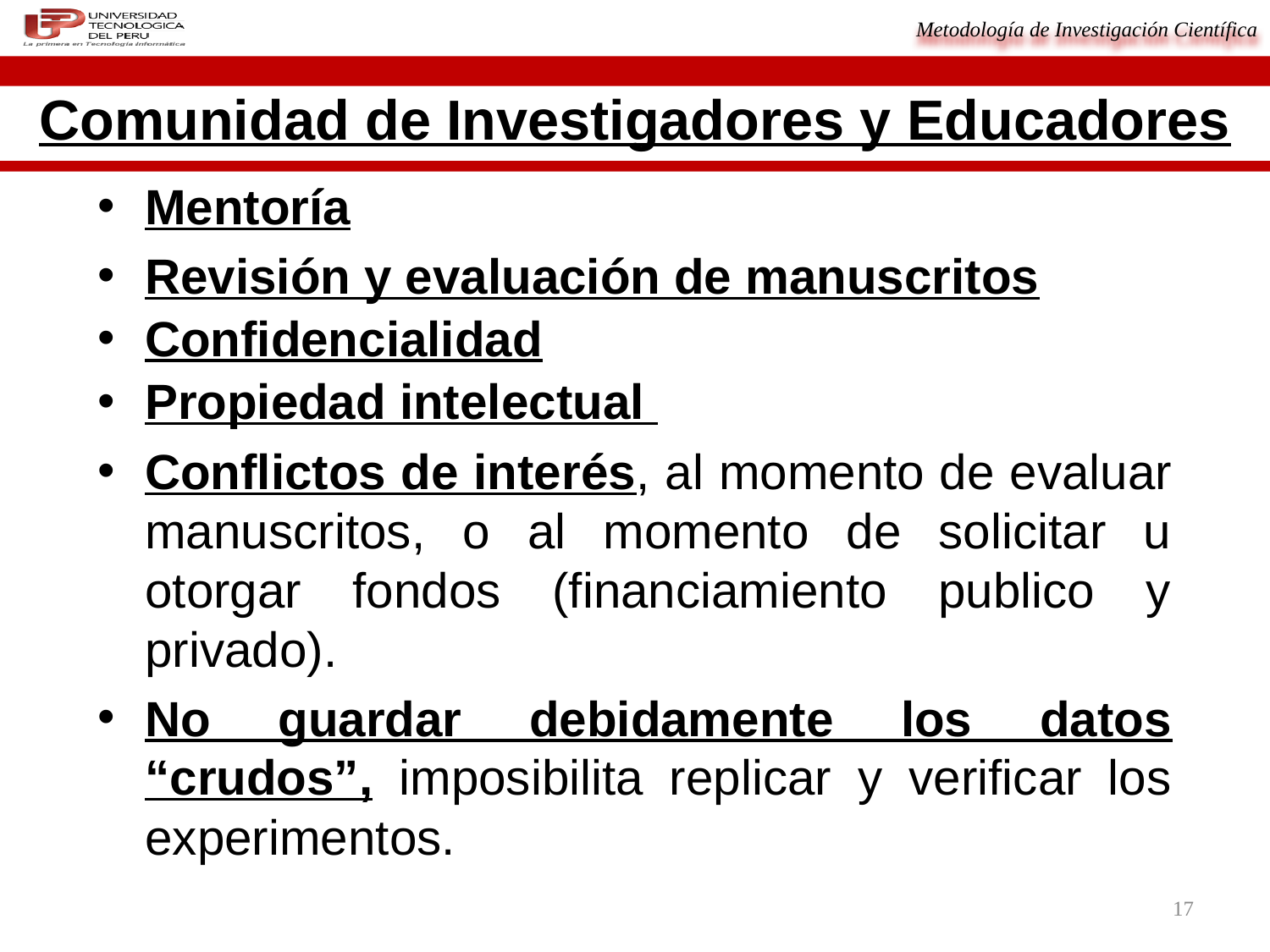

# Comunidad de Investigadores y Educadores
Mentoría
Revisión y evaluación de manuscritos
Confidencialidad
Propiedad intelectual
Conflictos de interés, al momento de evaluar manuscritos, o al momento de solicitar u otorgar fondos (financiamiento publico y privado).
No guardar debidamente los datos “crudos”, imposibilita replicar y verificar los experimentos.
17